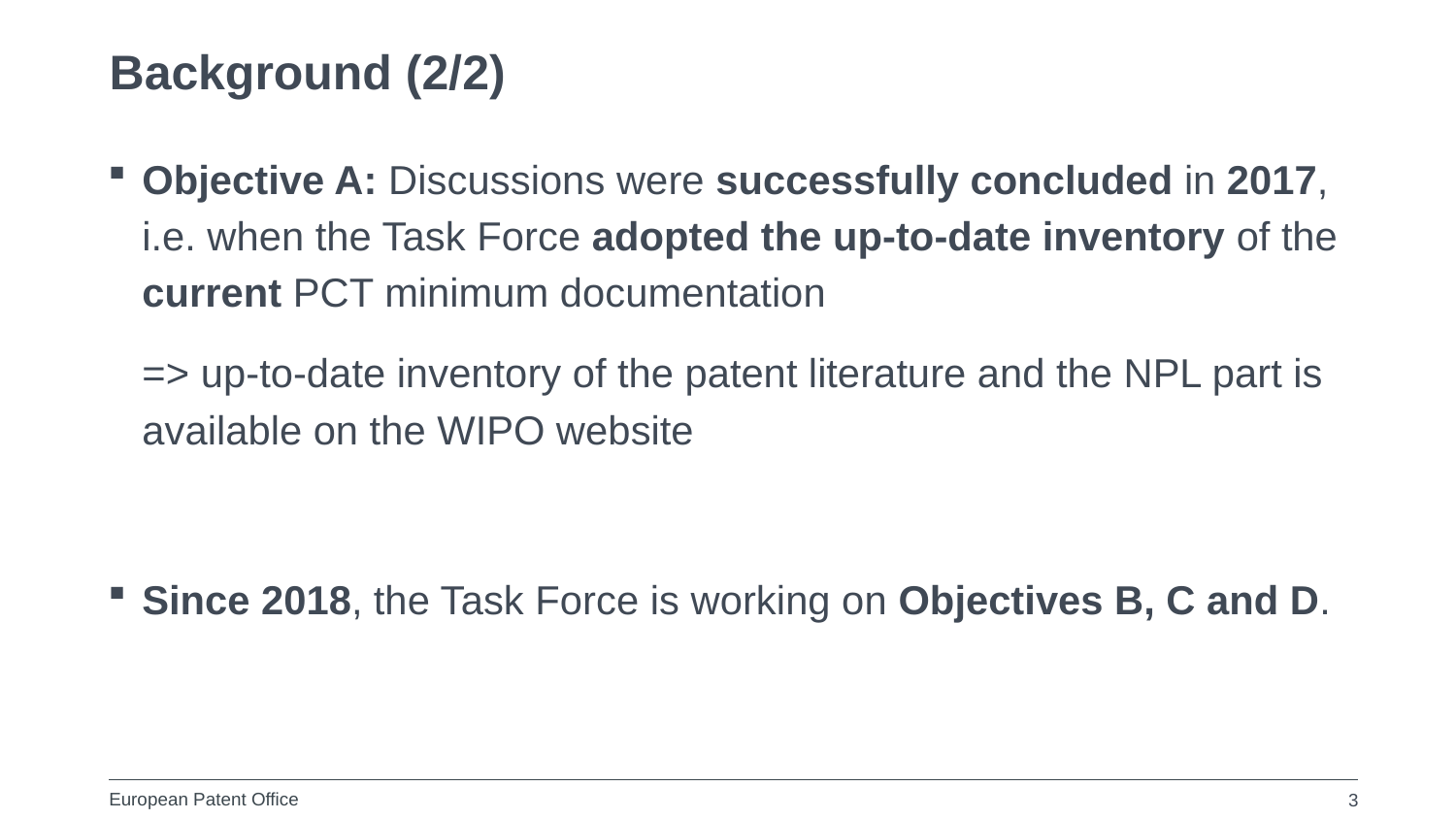

# Background (2/2)
Objective A: Discussions were successfully concluded in 2017, i.e. when the Task Force adopted the up-to-date inventory of the current PCT minimum documentation
=> up-to-date inventory of the patent literature and the NPL part is available on the WIPO website

Since 2018, the Task Force is working on Objectives B, C and D.

3